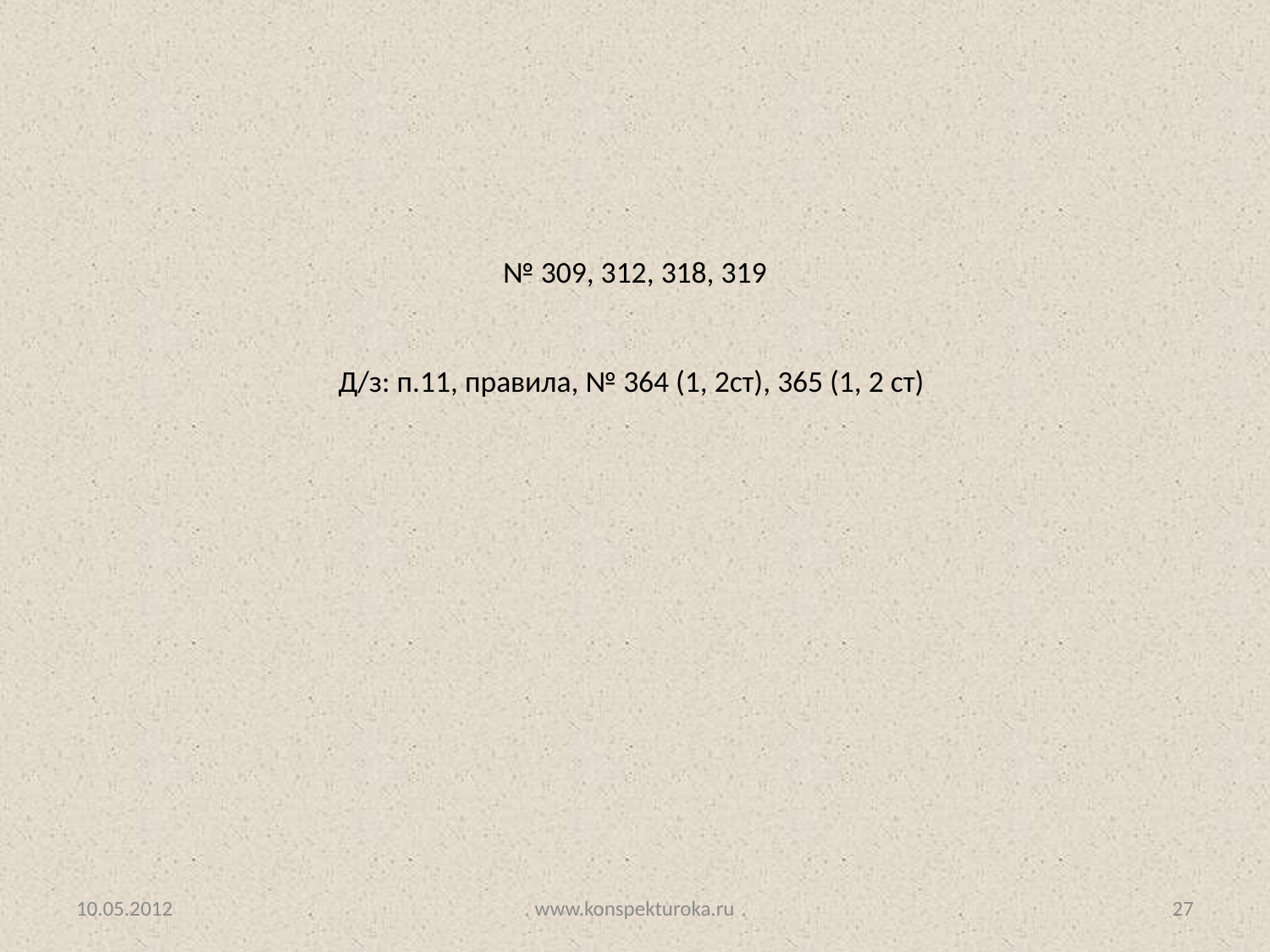

# № 309, 312, 318, 319 Д/з: п.11, правила, № 364 (1, 2ст), 365 (1, 2 ст)
10.05.2012
www.konspekturoka.ru
27